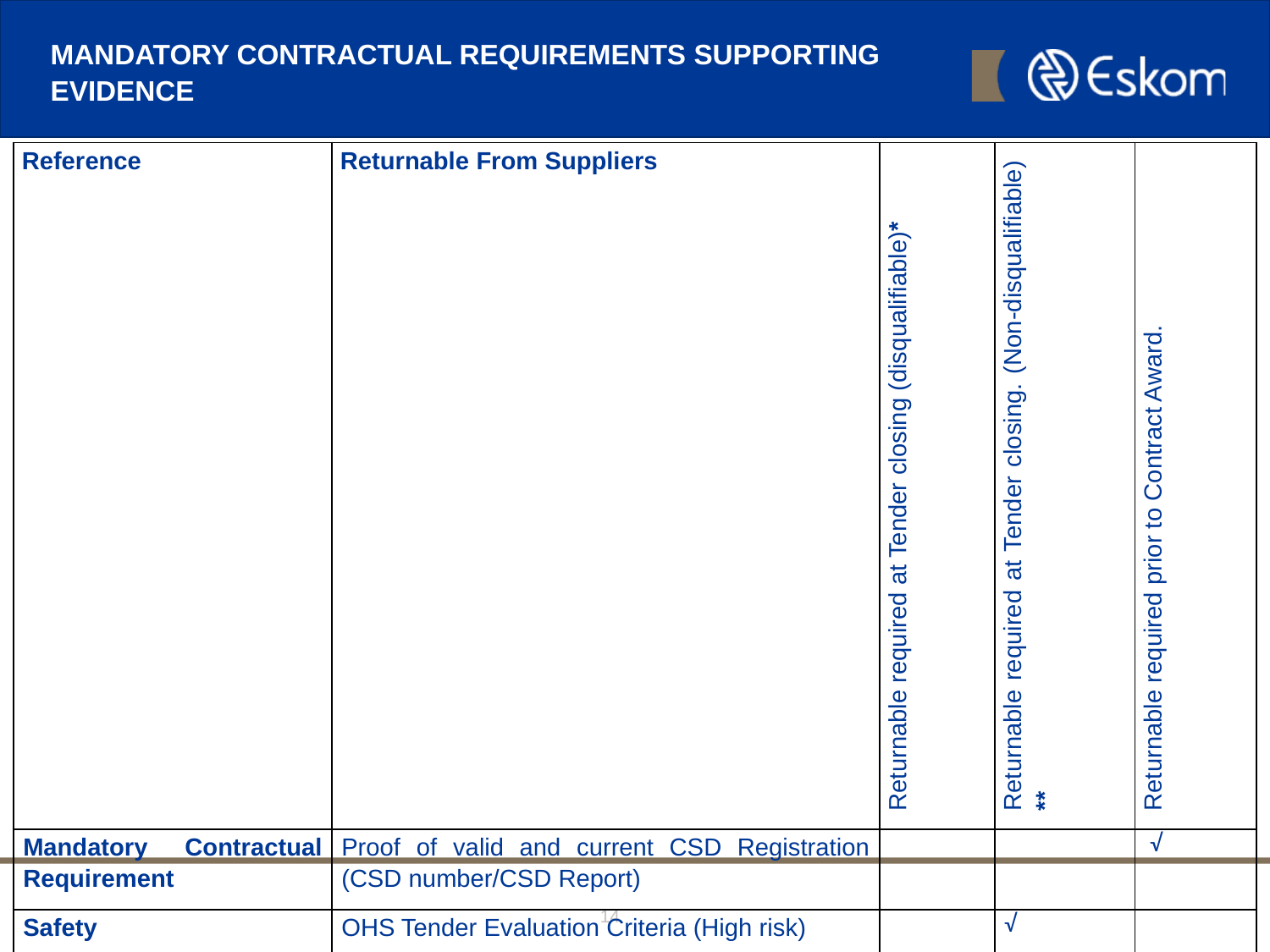

# MANDATORY CONTRACTUAL REQUIREMENTS SUPPORTING EVIDENCE
| Reference | Returnable From Suppliers | Returnable required at Tender closing (disqualifiable)\* | Returnable required at Tender closing. (Non-disqualifiable) \*\* | Returnable required prior to Contract Award. |
| --- | --- | --- | --- | --- |
| Mandatory Contractual Requirement | Proof of valid and current CSD Registration (CSD number/CSD Report) |  |  | √ |
| Safety | OHS Tender Evaluation Criteria (High risk) |  | √ |  |
| Environmental | Environmental Tender Evaluation Criteria |  | √ |  |
| Quality | Category 2: Quality Requirements |  | √ |  |
14